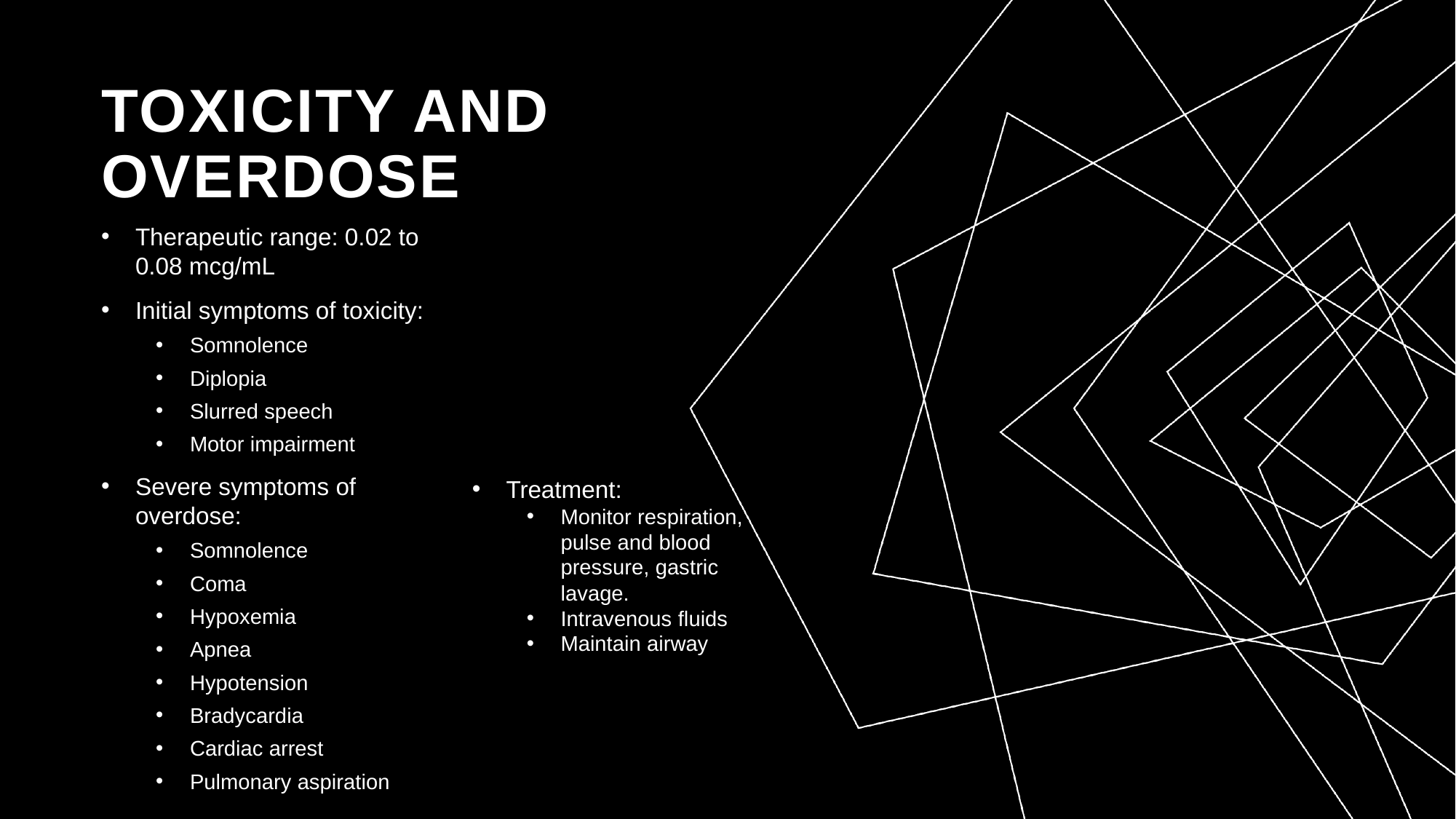

# Toxicity and overdose
Therapeutic range: 0.02 to 0.08 mcg/mL
Initial symptoms of toxicity:
Somnolence
Diplopia
Slurred speech
Motor impairment
Severe symptoms of overdose:
Somnolence
Coma
Hypoxemia
Apnea
Hypotension
Bradycardia
Cardiac arrest
Pulmonary aspiration

Treatment:
Monitor respiration, pulse and blood pressure, gastric lavage.
Intravenous fluids
Maintain airway